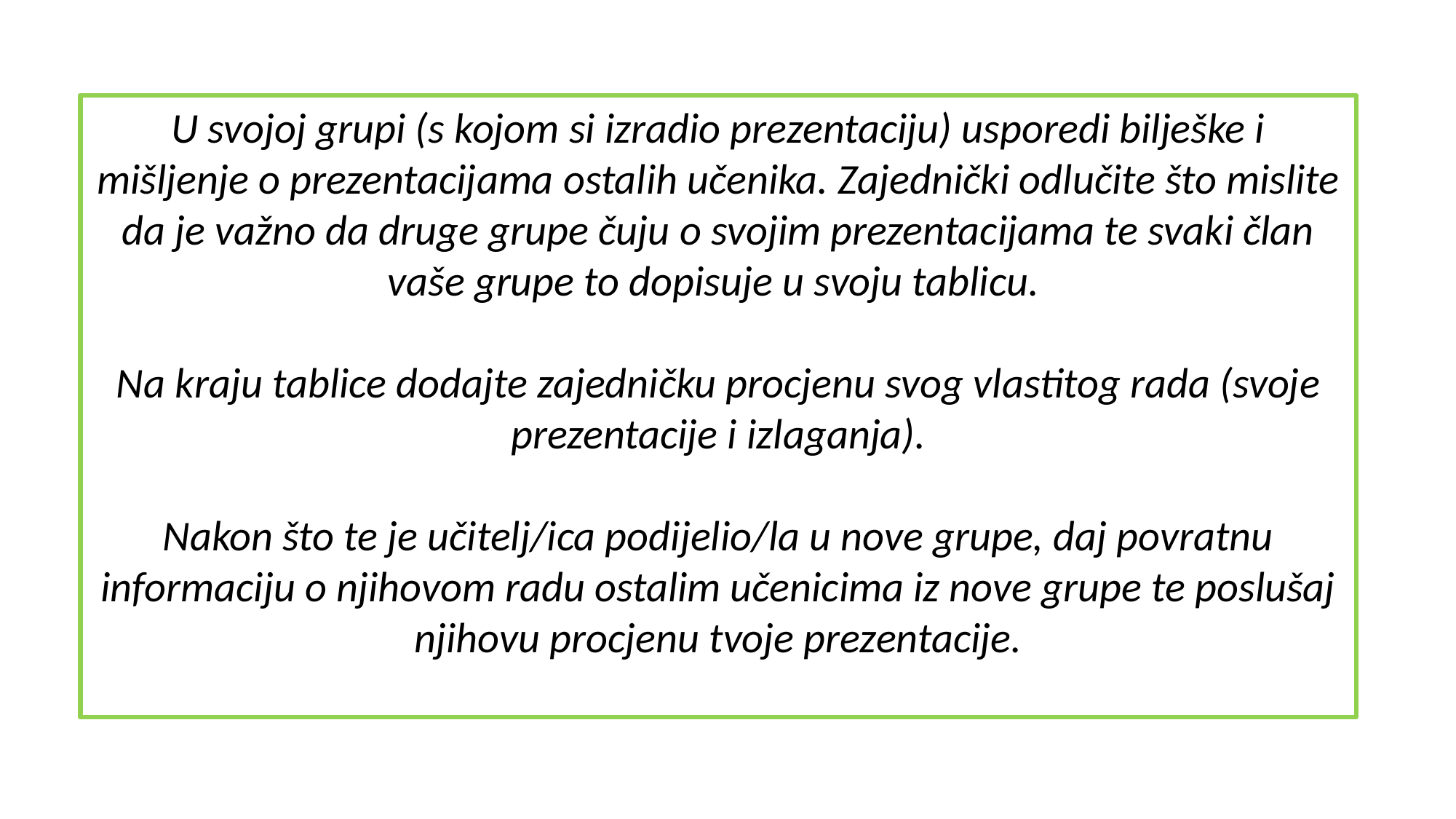

U svojoj grupi (s kojom si izradio prezentaciju) usporedi bilješke i mišljenje o prezentacijama ostalih učenika. Zajednički odlučite što mislite da je važno da druge grupe čuju o svojim prezentacijama te svaki član vaše grupe to dopisuje u svoju tablicu.

Na kraju tablice dodajte zajedničku procjenu svog vlastitog rada (svoje prezentacije i izlaganja).

Nakon što te je učitelj/ica podijelio/la u nove grupe, daj povratnu informaciju o njihovom radu ostalim učenicima iz nove grupe te poslušaj njihovu procjenu tvoje prezentacije.